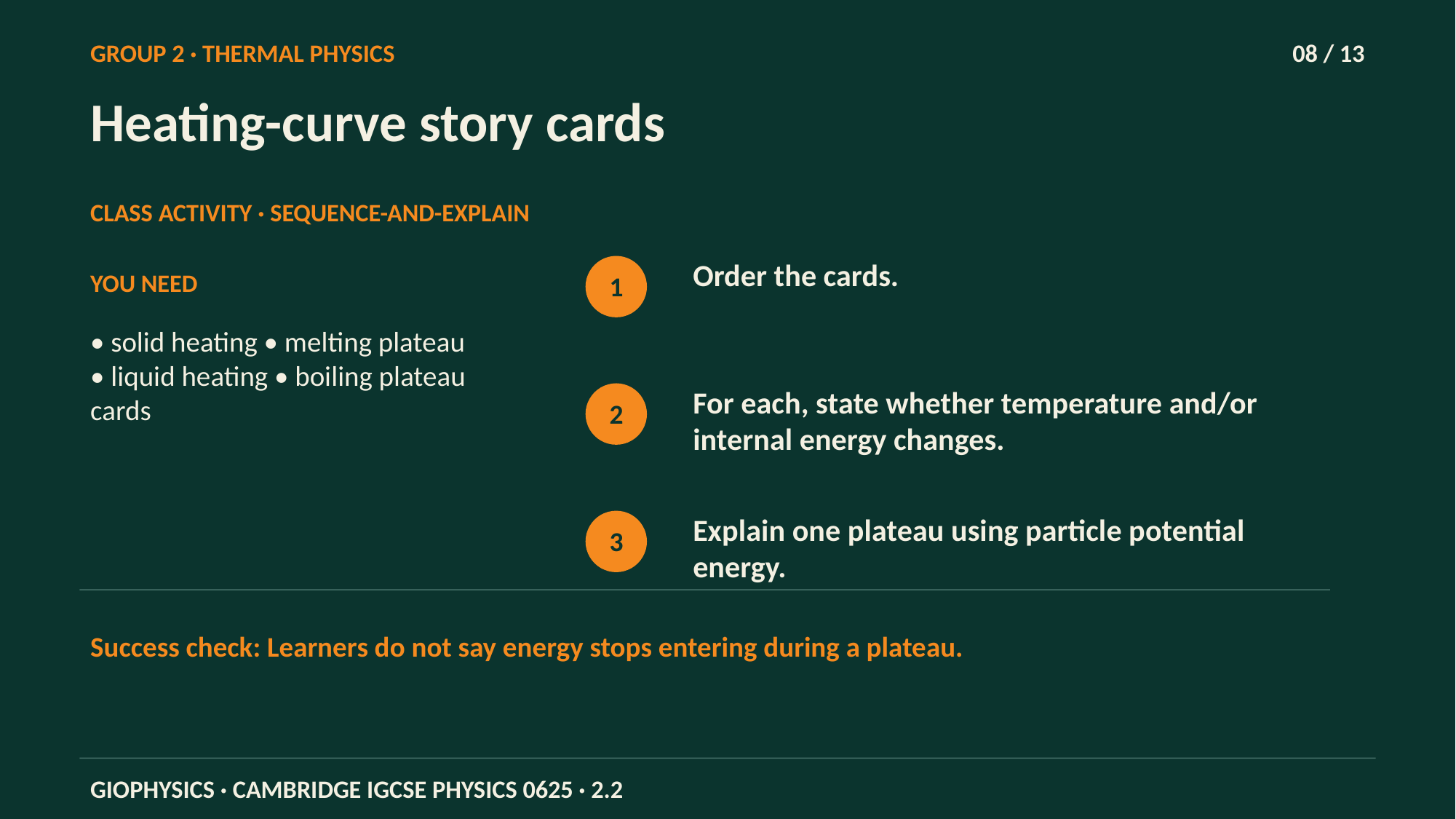

GROUP 2 · THERMAL PHYSICS
08 / 13
Heating-curve story cards
CLASS ACTIVITY · SEQUENCE-AND-EXPLAIN
Order the cards.

YOU NEED
1
• solid heating • melting plateau • liquid heating • boiling plateau cards
For each, state whether temperature and/or internal energy changes.

2
Explain one plateau using particle potential energy.

3

Success check: Learners do not say energy stops entering during a plateau.

GIOPHYSICS · CAMBRIDGE IGCSE PHYSICS 0625 · 2.2